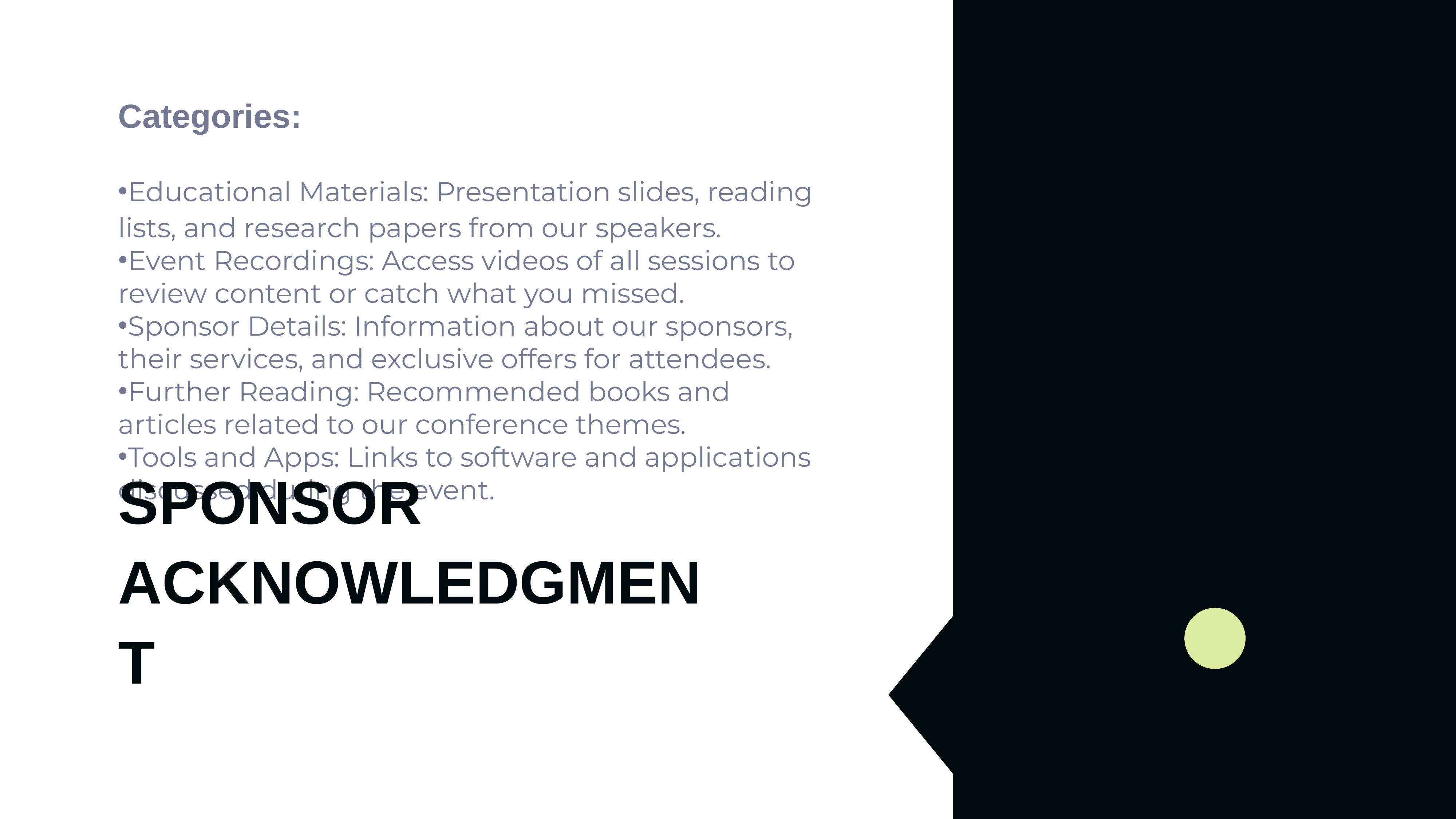

Categories:
Educational Materials: Presentation slides, reading lists, and research papers from our speakers.
Event Recordings: Access videos of all sessions to review content or catch what you missed.
Sponsor Details: Information about our sponsors, their services, and exclusive offers for attendees.
Further Reading: Recommended books and articles related to our conference themes.
Tools and Apps: Links to software and applications discussed during the event.
SPONSOR
ACKNOWLEDGMENT